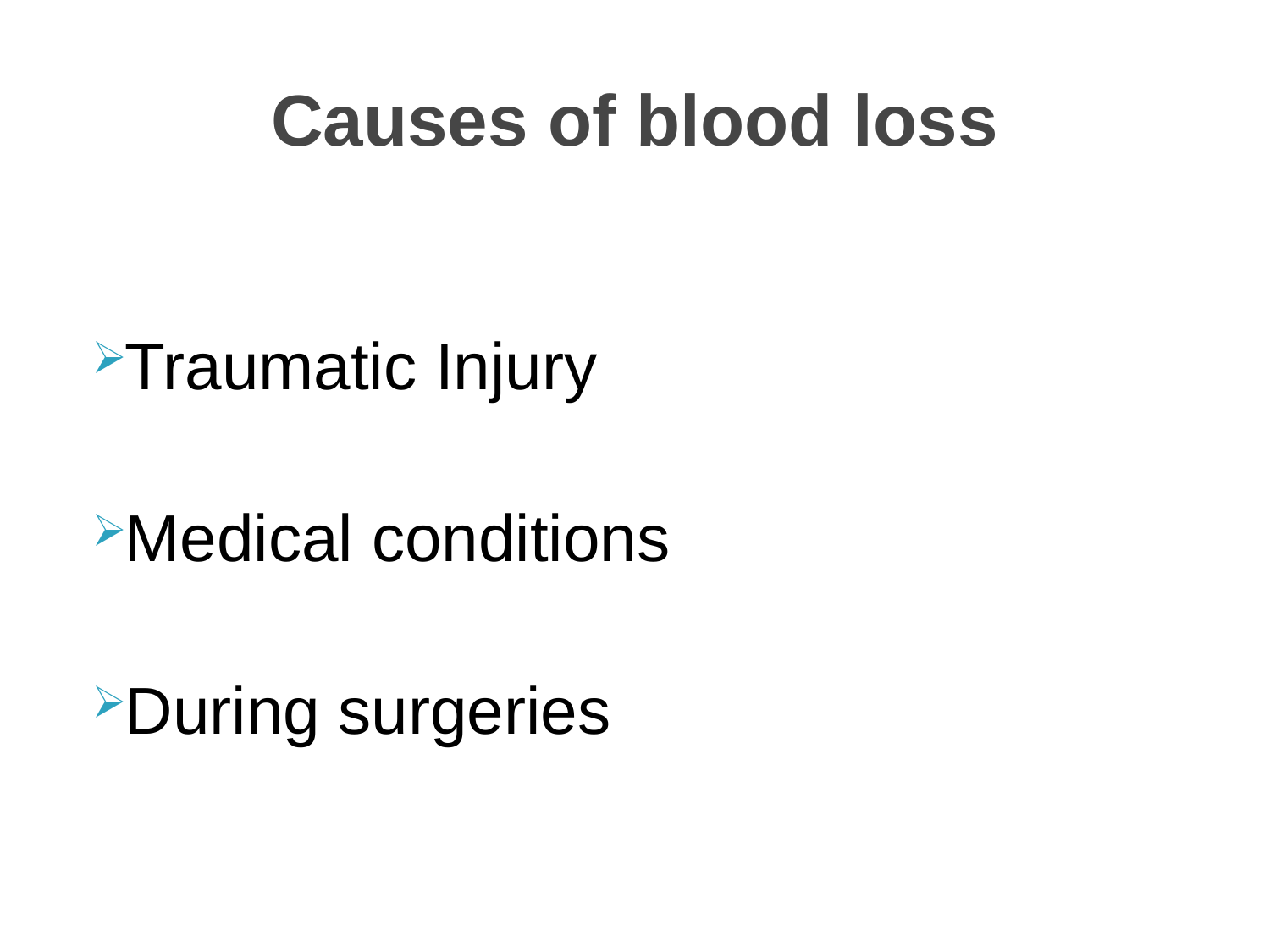

# Causes of blood loss
Traumatic Injury

Medical conditions

During surgeries